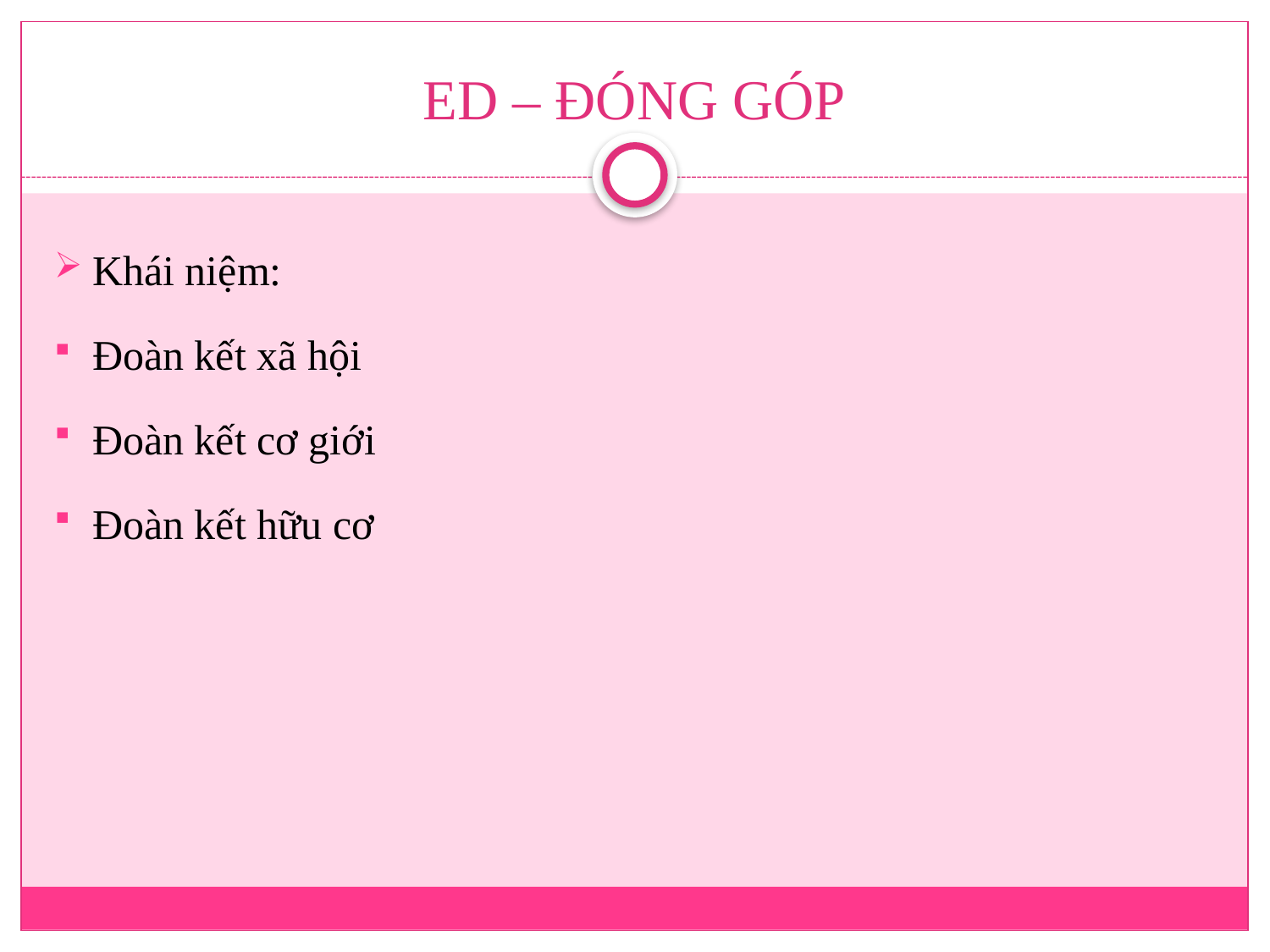

# ED – ĐÓNG GÓP
Khái niệm:
Đoàn kết xã hội
Đoàn kết cơ giới
Đoàn kết hữu cơ